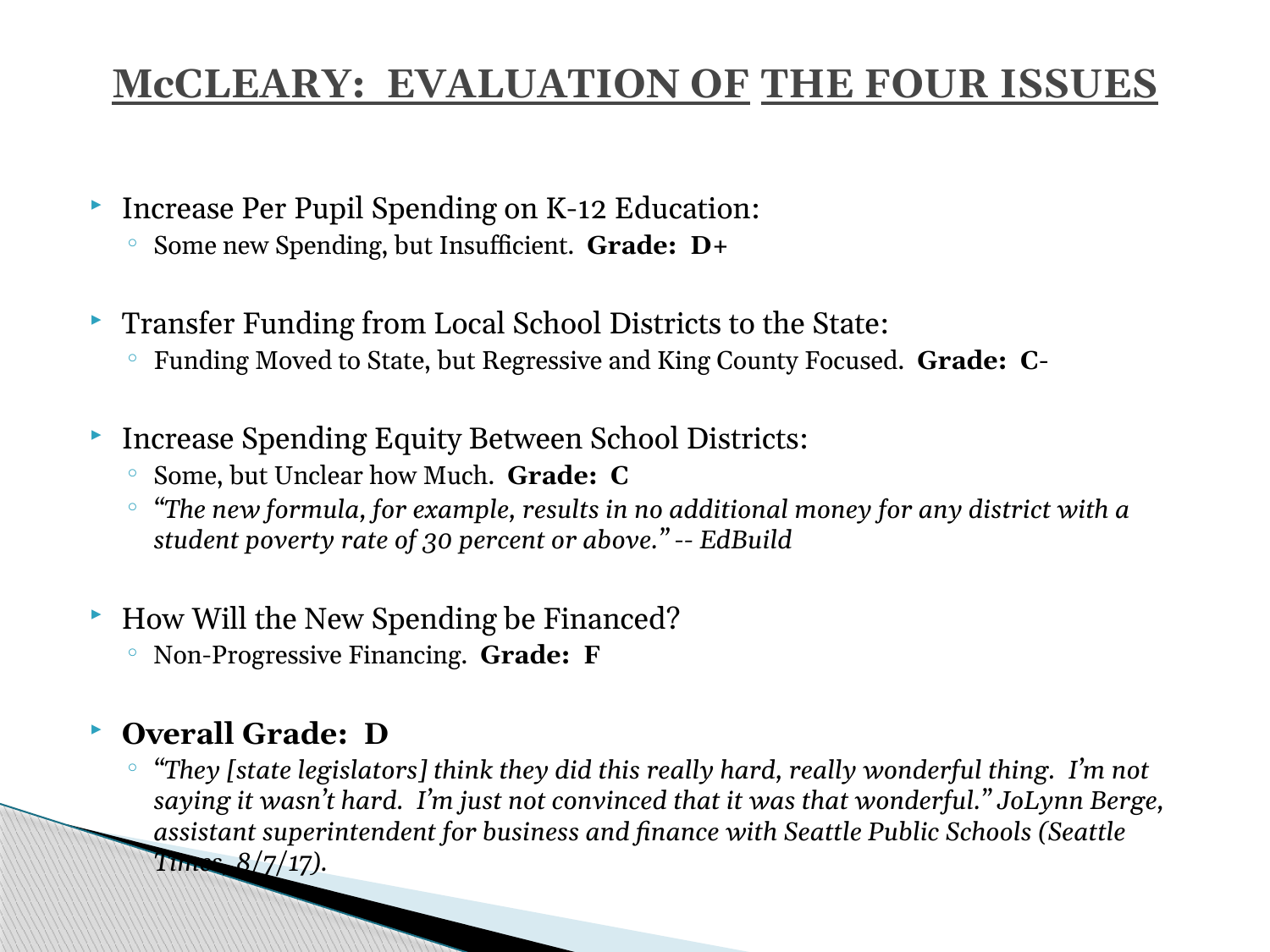

# McCLEARY:  EVALUATION OF THE FOUR ISSUES

Increase Per Pupil Spending on K-12 Education:
Some new Spending, but Insufficient.  Grade:  D+

Transfer Funding from Local School Districts to the State:
Funding Moved to State, but Regressive and King County Focused.  Grade:  C-

Increase Spending Equity Between School Districts:
Some, but Unclear how Much.  Grade:  C
“The new formula, for example, results in no additional money for any district with a student poverty rate of 30 percent or above.” -- EdBuild

How Will the New Spending be Financed?
Non-Progressive Financing.  Grade:  F

Overall Grade:  D
“They [state legislators] think they did this really hard, really wonderful thing.  I’m not saying it wasn’t hard.  I’m just not convinced that it was that wonderful.” JoLynn Berge, assistant superintendent for business and finance with Seattle Public Schools (Seattle Times, 8/7/17).